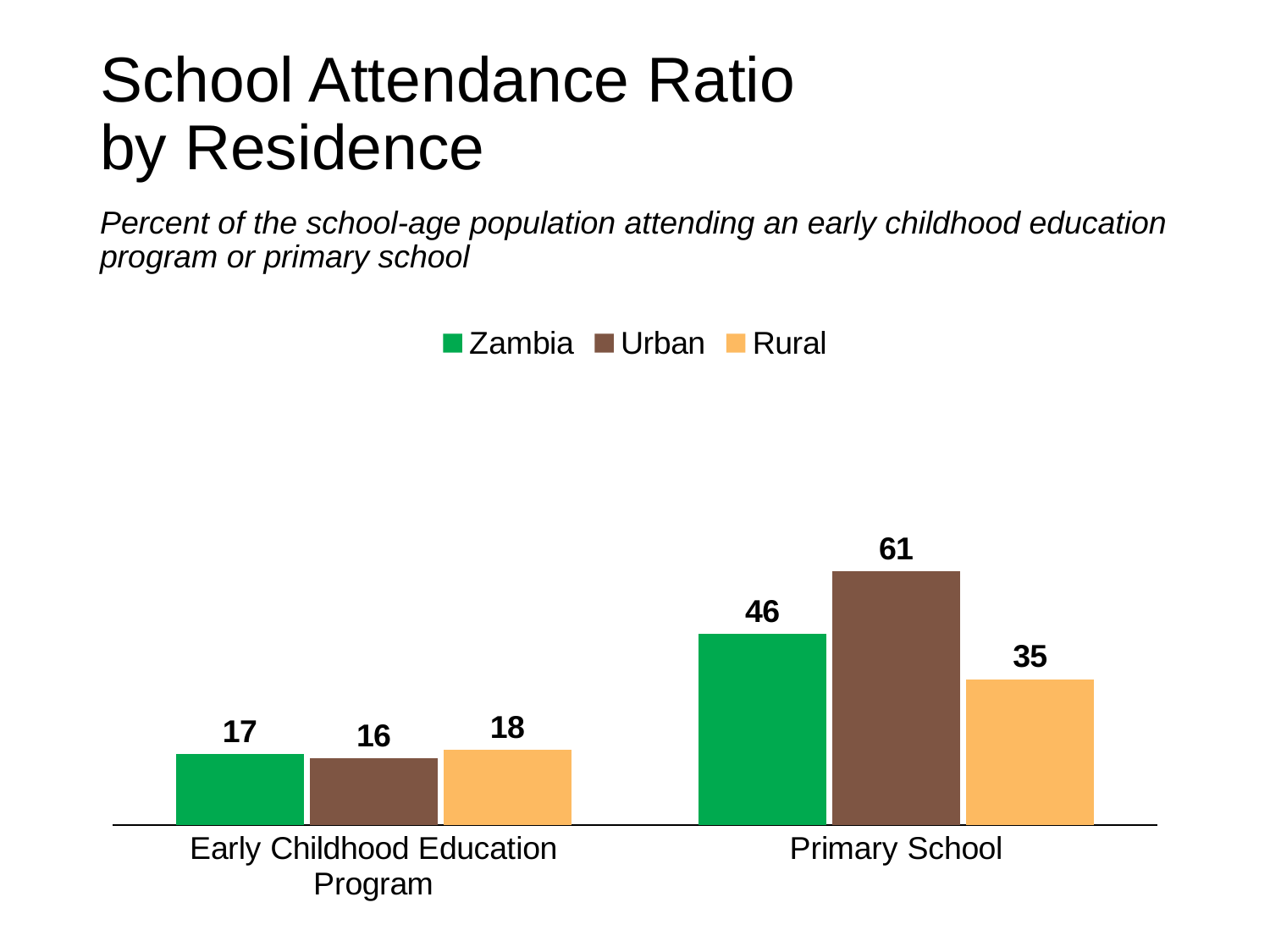

# School Attendance Ratio by Residence
Percent of the school-age population attending an early childhood education program or primary school

### Chart

| Category | Zambia | Urban | Rural |
|---|---|---|---|
| Early Childhood Education Program | 17.0 | 16.0 | 18.0 |
| Primary School | 46.0 | 61.0 | 35.0 |